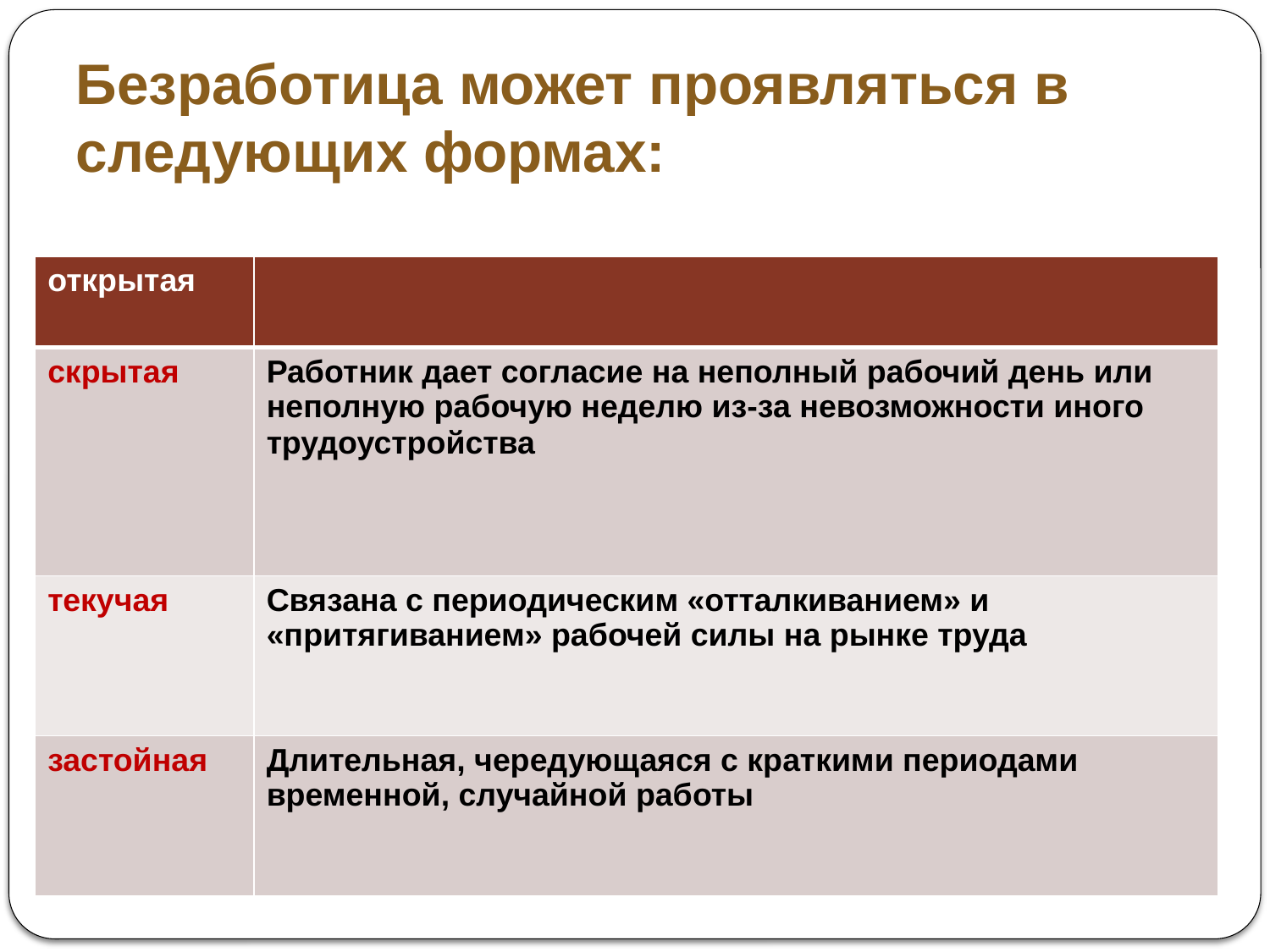

# Безработица может проявляться в следующих формах:
| открытая |  |
| --- | --- |
| скрытая | Работник дает согласие на неполный рабочий день или неполную рабочую неделю из-за невозможности иного трудоустройства |
| текучая | Связана с периодическим «отталкиванием» и «притягиванием» рабочей силы на рынке труда |
| застойная | Длительная, чередующаяся с краткими периодами временной, случайной работы |